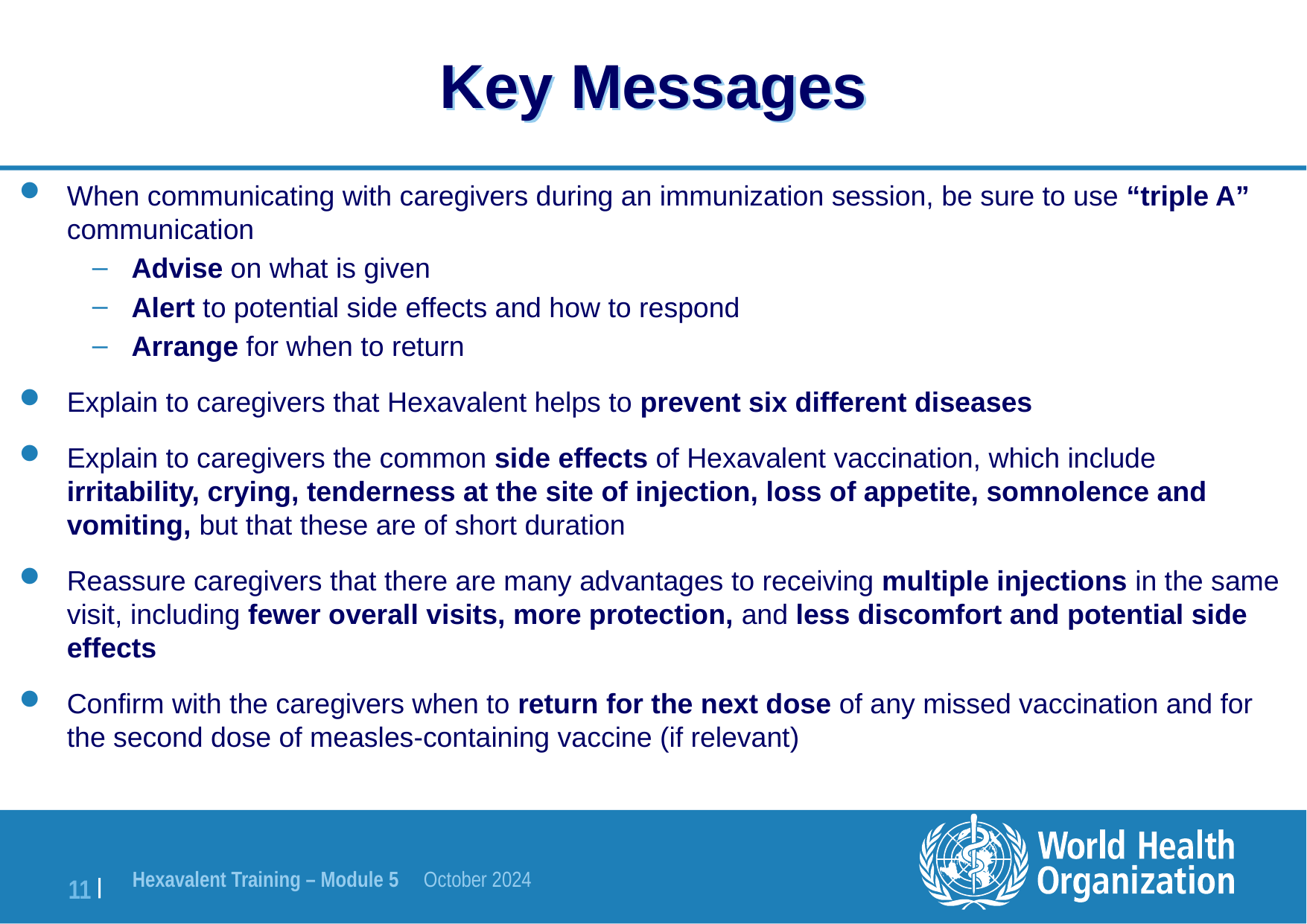

# Key Messages
When communicating with caregivers during an immunization session, be sure to use “triple A” communication
Advise on what is given
Alert to potential side effects and how to respond
Arrange for when to return
Explain to caregivers that Hexavalent helps to prevent six different diseases
Explain to caregivers the common side effects of Hexavalent vaccination, which include irritability, crying, tenderness at the site of injection, loss of appetite, somnolence and vomiting, but that these are of short duration
Reassure caregivers that there are many advantages to receiving multiple injections in the same visit, including fewer overall visits, more protection, and less discomfort and potential side effects
Confirm with the caregivers when to return for the next dose of any missed vaccination and for the second dose of measles-containing vaccine (if relevant)